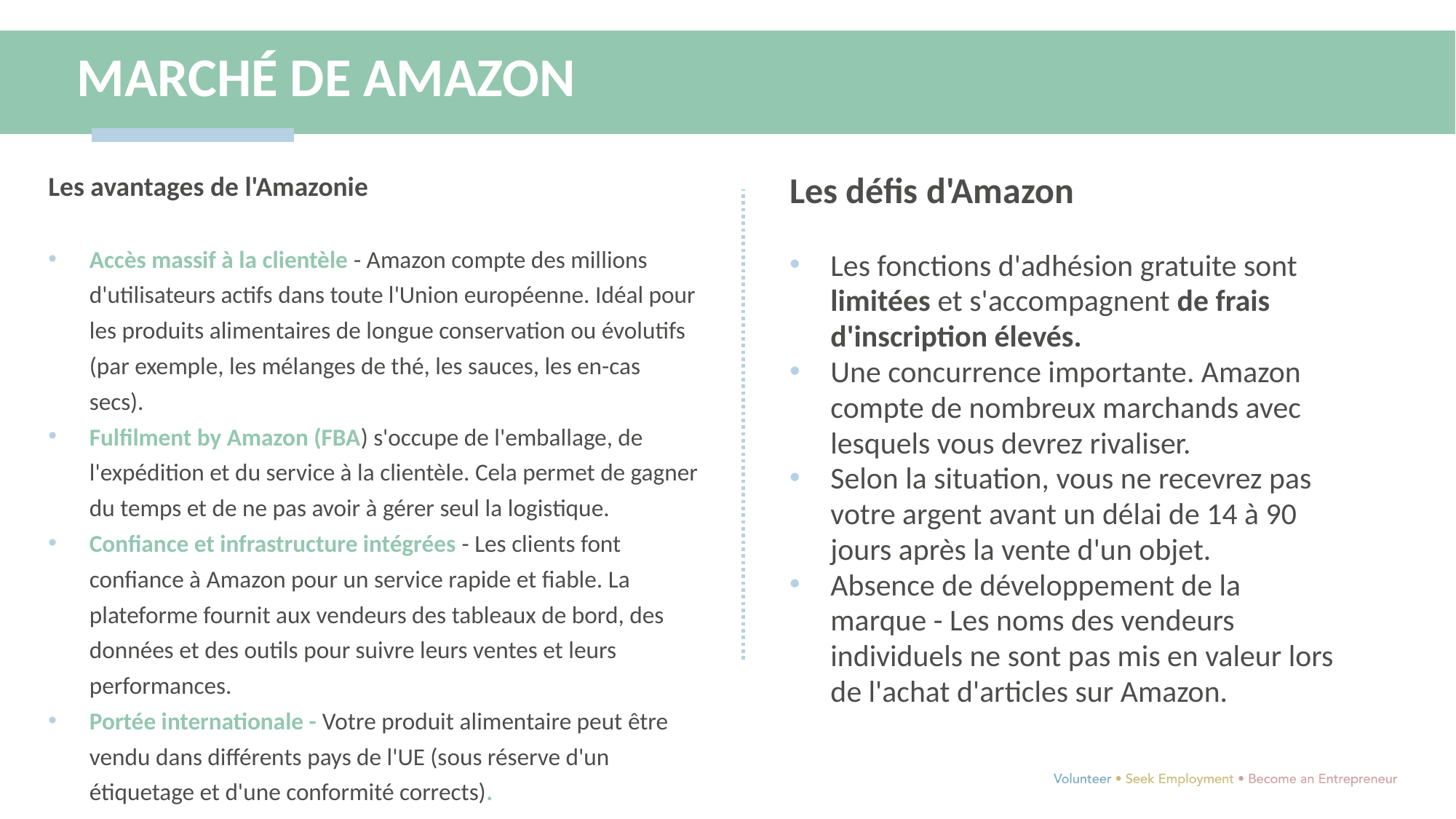

MARCHÉ DE AMAZON
Les avantages de l'Amazonie

Accès massif à la clientèle - Amazon compte des millions d'utilisateurs actifs dans toute l'Union européenne. Idéal pour les produits alimentaires de longue conservation ou évolutifs (par exemple, les mélanges de thé, les sauces, les en-cas secs).
Fulfilment by Amazon (FBA) s'occupe de l'emballage, de l'expédition et du service à la clientèle. Cela permet de gagner du temps et de ne pas avoir à gérer seul la logistique.
Confiance et infrastructure intégrées - Les clients font confiance à Amazon pour un service rapide et fiable. La plateforme fournit aux vendeurs des tableaux de bord, des données et des outils pour suivre leurs ventes et leurs performances.
Portée internationale - Votre produit alimentaire peut être vendu dans différents pays de l'UE (sous réserve d'un étiquetage et d'une conformité corrects).

Les défis d'Amazon

Les fonctions d'adhésion gratuite sont limitées et s'accompagnent de frais d'inscription élevés.
Une concurrence importante. Amazon compte de nombreux marchands avec lesquels vous devrez rivaliser.
Selon la situation, vous ne recevrez pas votre argent avant un délai de 14 à 90 jours après la vente d'un objet.
Absence de développement de la marque - Les noms des vendeurs individuels ne sont pas mis en valeur lors de l'achat d'articles sur Amazon.